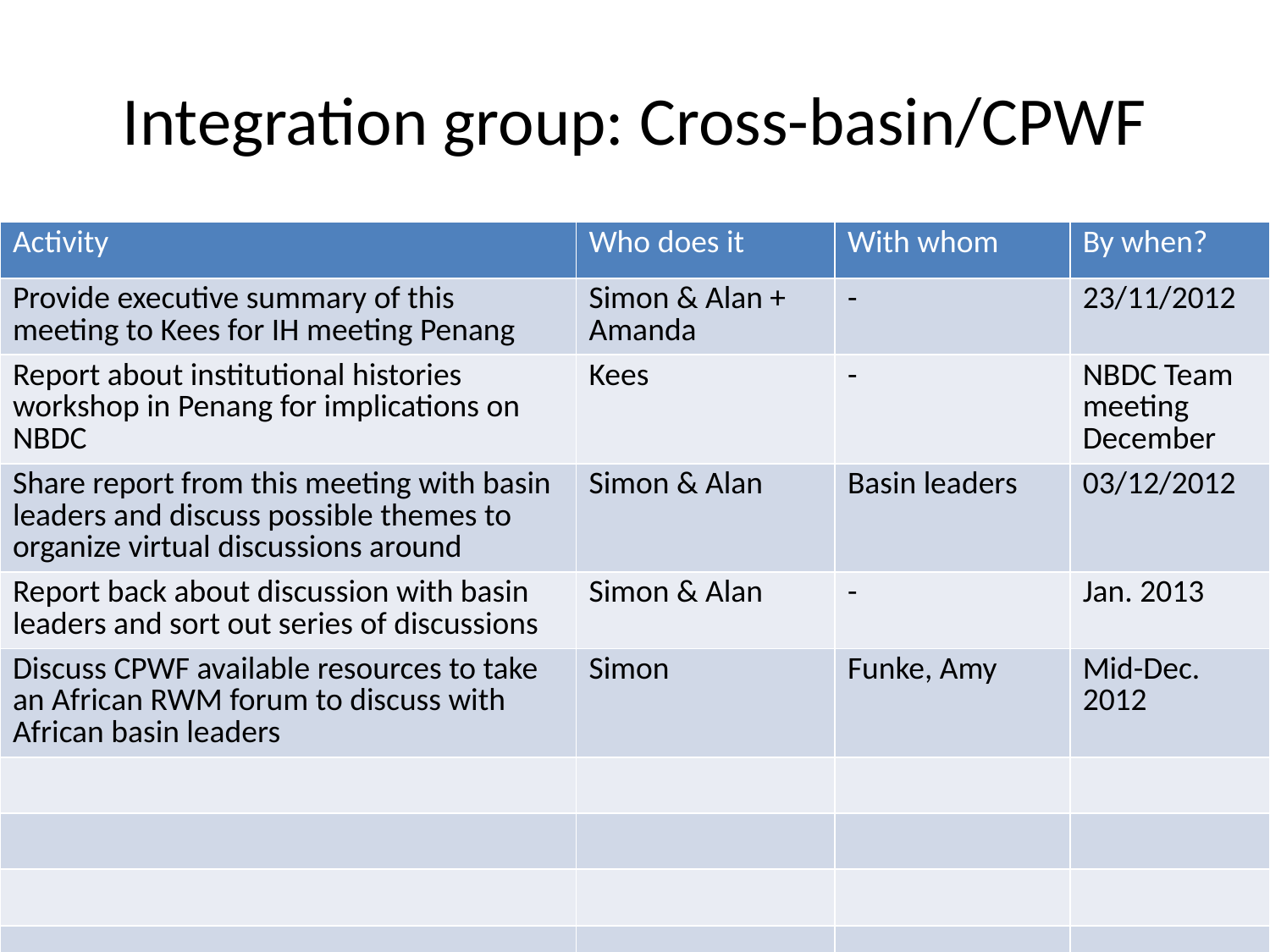

# Integration group: Cross-basin/CPWF
| Activity | Who does it | With whom | By when? |
| --- | --- | --- | --- |
| Provide executive summary of this meeting to Kees for IH meeting Penang | Simon & Alan + Amanda | - | 23/11/2012 |
| Report about institutional histories workshop in Penang for implications on NBDC | Kees | - | NBDC Team meeting December |
| Share report from this meeting with basin leaders and discuss possible themes to organize virtual discussions around | Simon & Alan | Basin leaders | 03/12/2012 |
| Report back about discussion with basin leaders and sort out series of discussions | Simon & Alan | - | Jan. 2013 |
| Discuss CPWF available resources to take an African RWM forum to discuss with African basin leaders | Simon | Funke, Amy | Mid-Dec. 2012 |
|  |  |  |  |
|  |  |  |  |
|  |  |  |  |
|  |  |  |  |